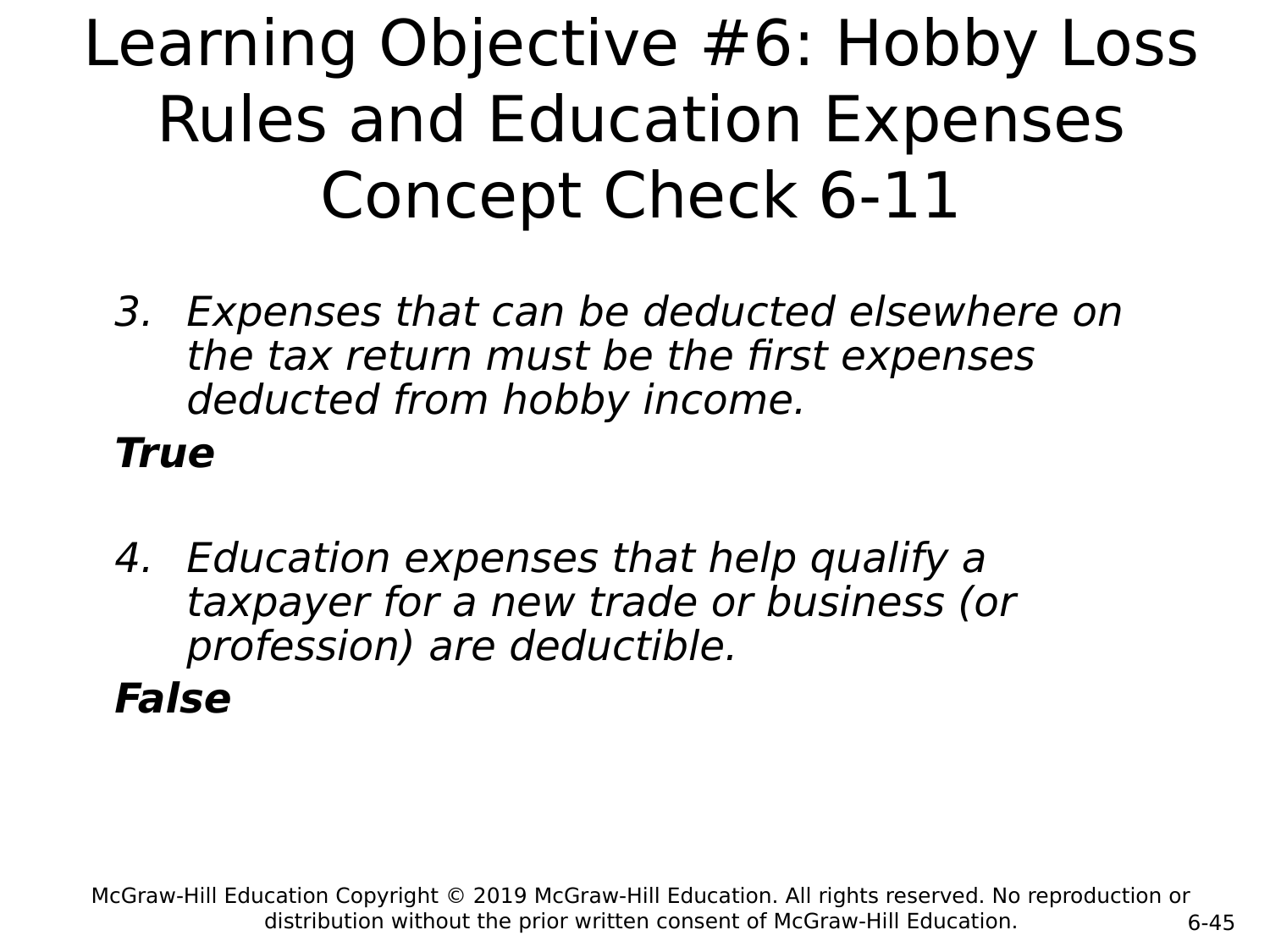

Learning Objective #6: Hobby Loss Rules and Education Expenses
Concept Check 6-11
3.	Expenses that can be deducted elsewhere on the tax return must be the first expenses deducted from hobby income.
True

4.	Education expenses that help qualify a taxpayer for a new trade or business (or profession) are deductible.
False
McGraw-Hill Education Copyright © 2019 McGraw-Hill Education. All rights reserved. No reproduction or distribution without the prior written consent of McGraw-Hill Education.
6-45